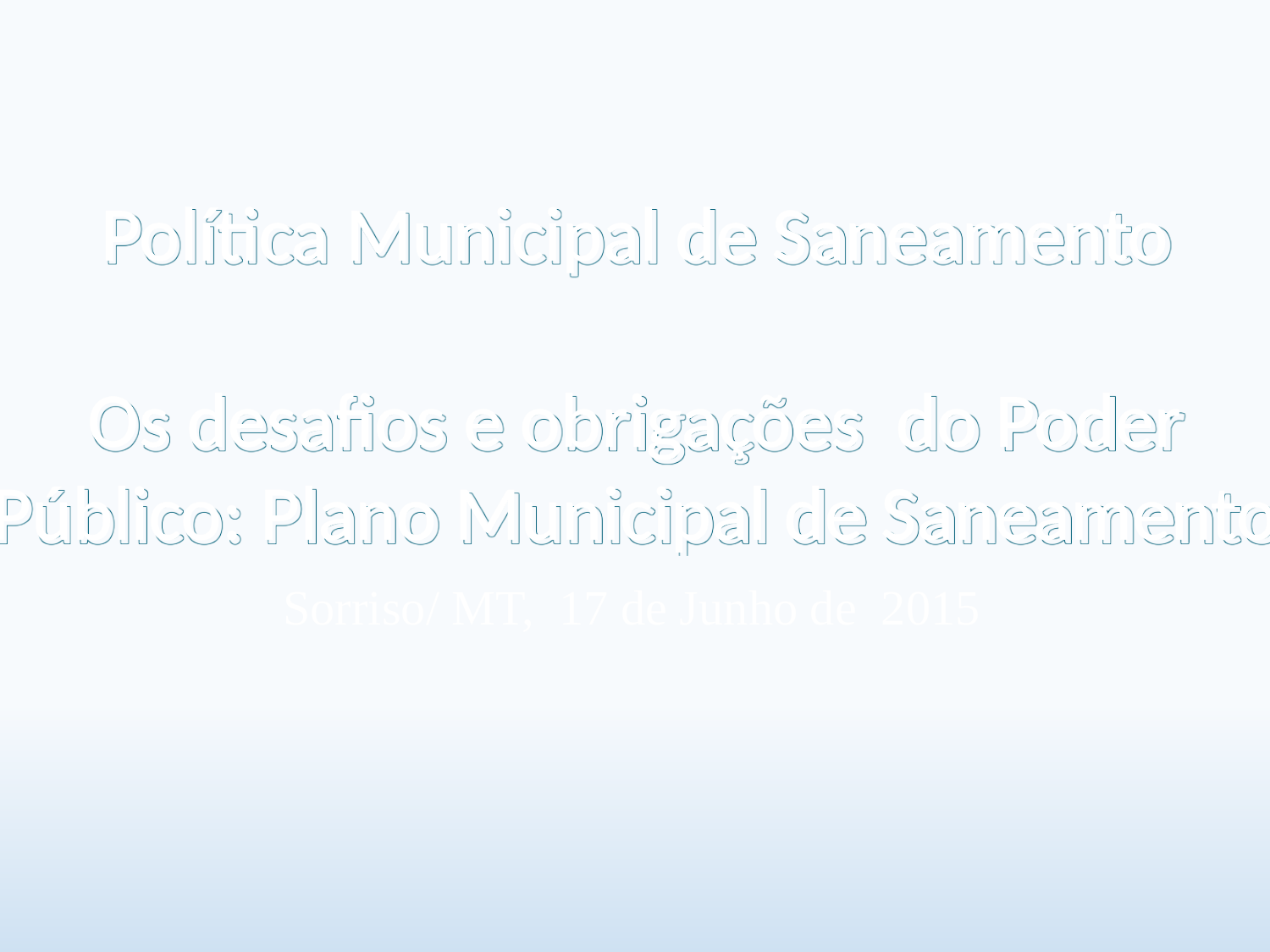

Política Municipal de Saneamento

Os desafios e obrigações  do Poder Público: Plano Municipal de Saneamento
Sorriso/ MT,  17 de Junho de  2015